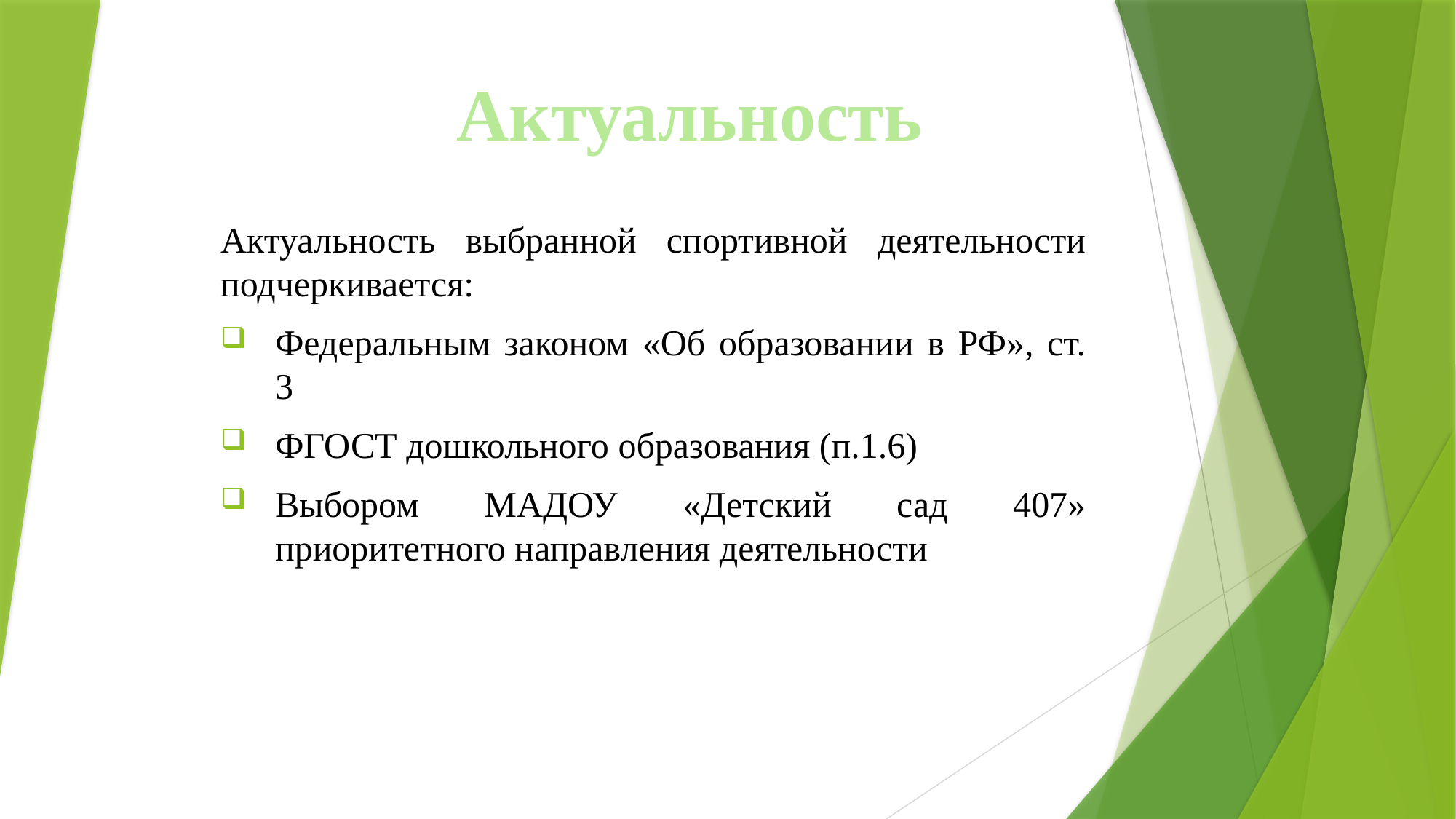

# Актуальность
Актуальность выбранной спортивной деятельности подчеркивается:
Федеральным законом «Об образовании в РФ», ст. 3
ФГОСТ дошкольного образования (п.1.6)
Выбором МАДОУ «Детский сад 407» приоритетного направления деятельности